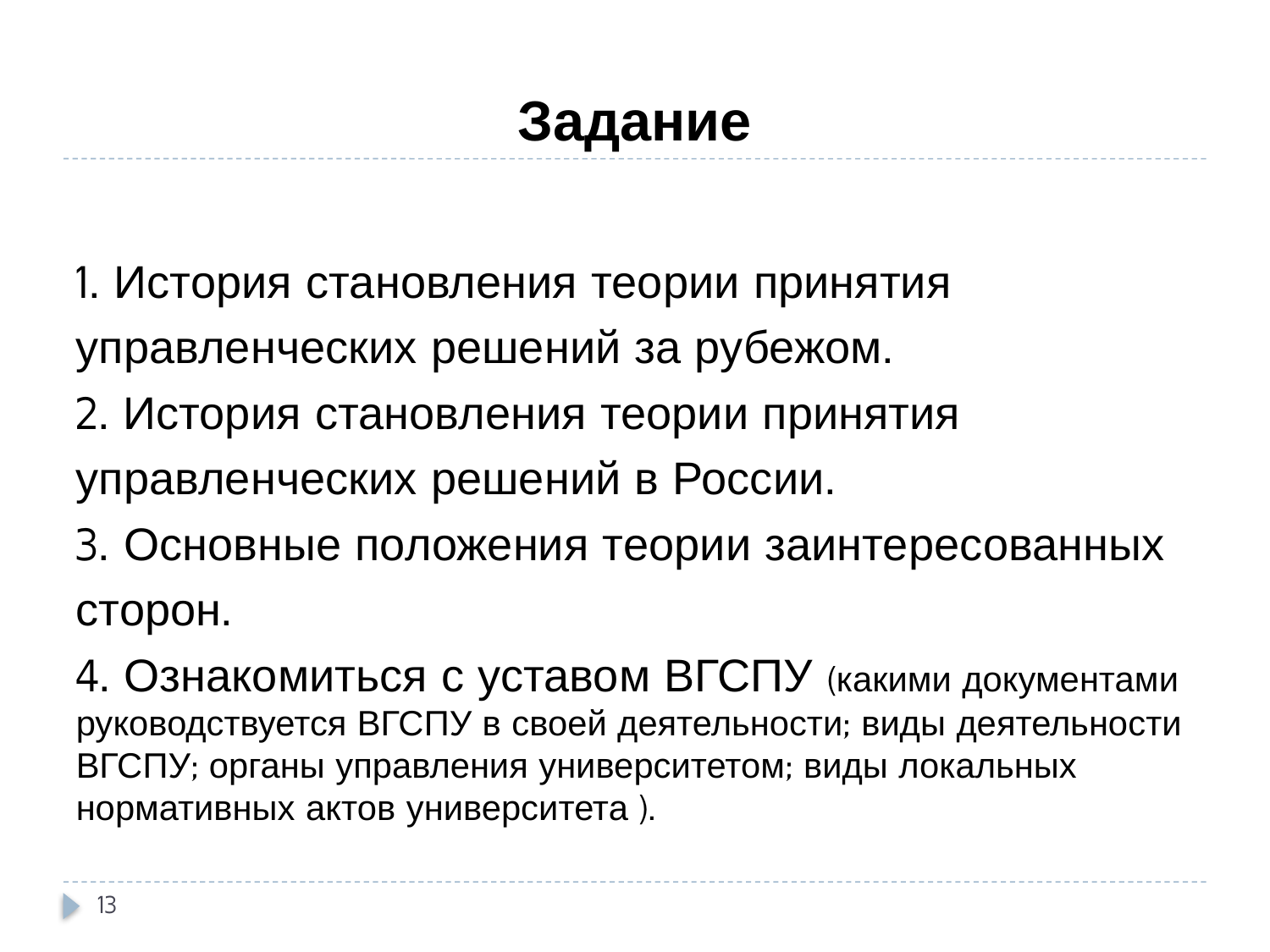

# Задание
1. История становления теории принятия
управленческих решений за рубежом.
2. История становления теории принятия
управленческих решений в России.
3. Основные положения теории заинтересованных
сторон.
4. Ознакомиться с уставом ВГСПУ (какими документами руководствуется ВГСПУ в своей деятельности; виды деятельности ВГСПУ; органы управления университетом; виды локальных нормативных актов университета ).
13